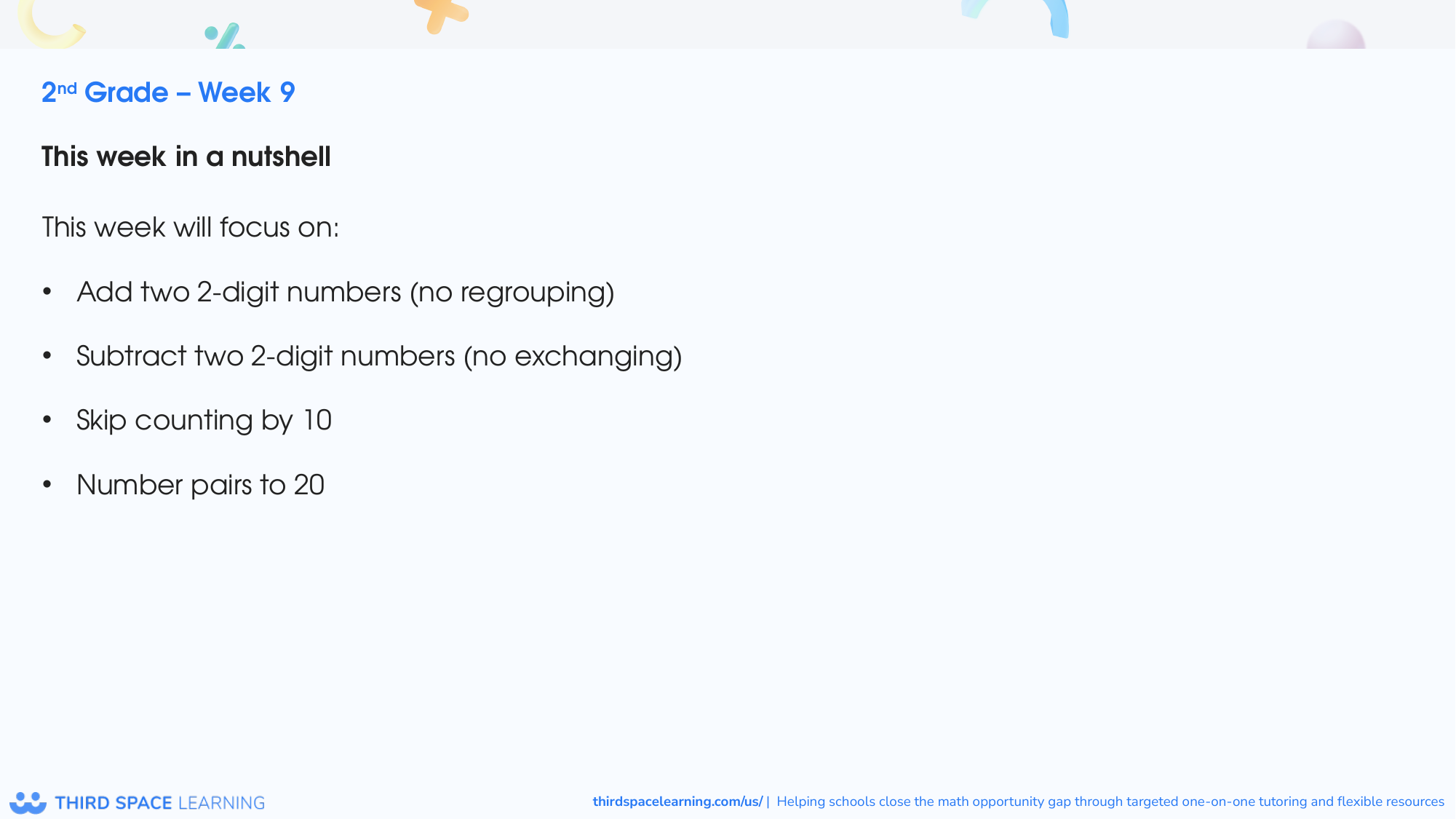

2nd Grade – Week 9
This week in a nutshell
This week will focus on:
Add two 2-digit numbers (no regrouping)
Subtract two 2-digit numbers (no exchanging)
Skip counting by 10
Number pairs to 20